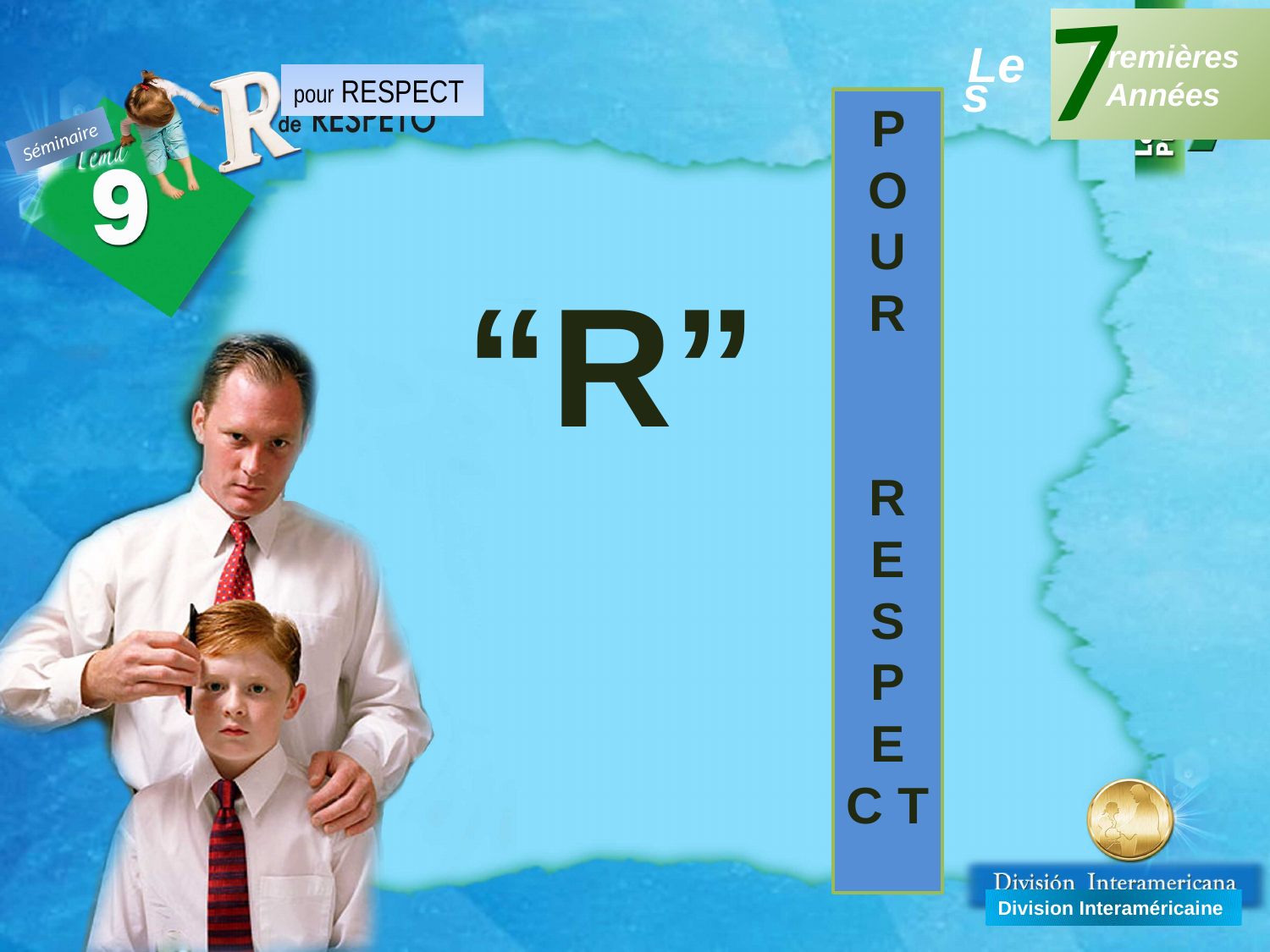

# “R”

P O U R

R
E
S
P
E
C T